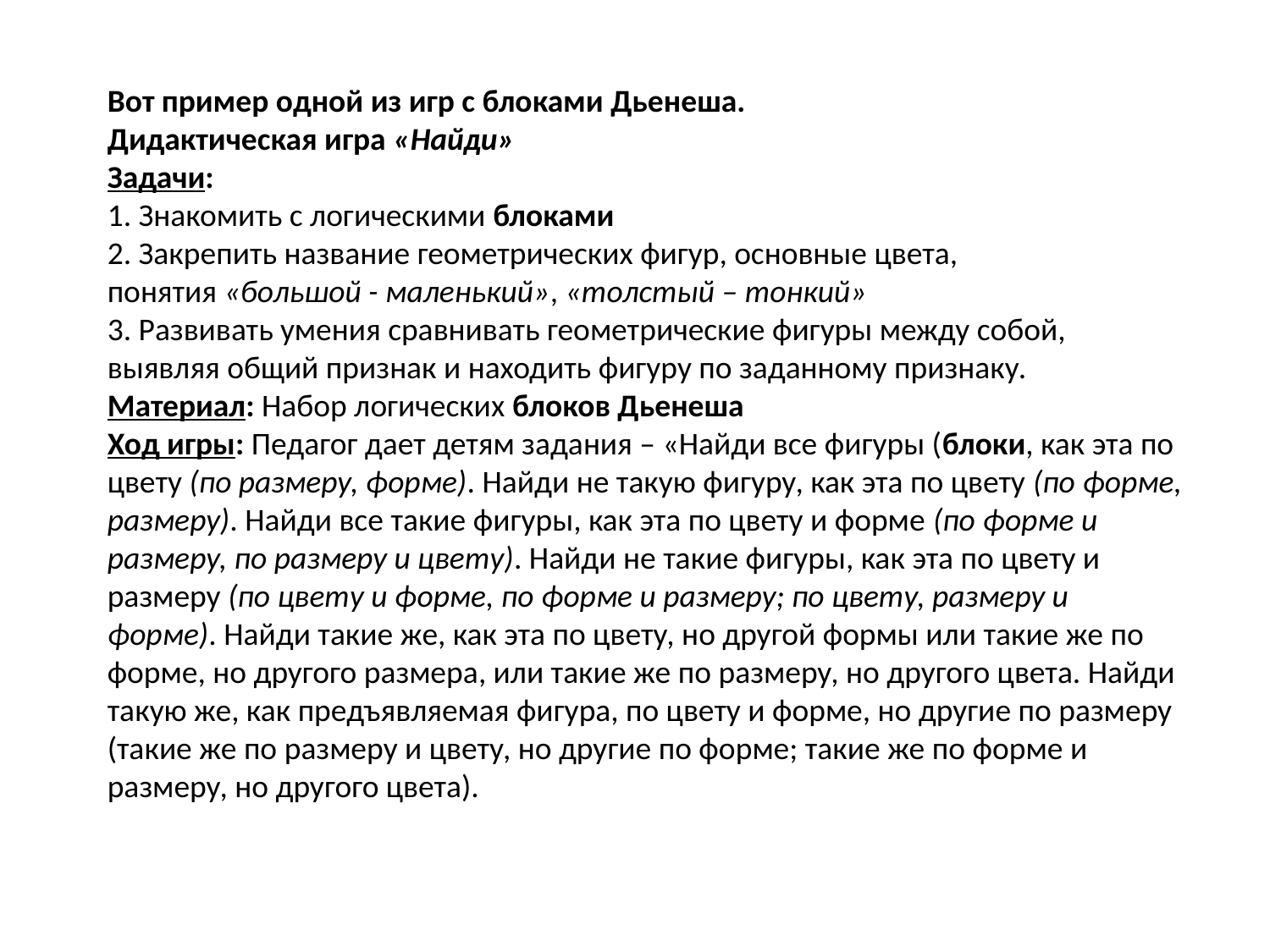

Вот пример одной из игр с блоками Дьенеша.
Дидактическая игра «Найди»
Задачи:
1. Знакомить с логическими блоками
2. Закрепить название геометрических фигур, основные цвета, понятия «большой - маленький», «толстый – тонкий»
3. Развивать умения сравнивать геометрические фигуры между собой, выявляя общий признак и находить фигуру по заданному признаку.
Материал: Набор логических блоков Дьенеша
Ход игры: Педагог дает детям задания – «Найди все фигуры (блоки, как эта по цвету (по размеру, форме). Найди не такую фигуру, как эта по цвету (по форме, размеру). Найди все такие фигуры, как эта по цвету и форме (по форме и размеру, по размеру и цвету). Найди не такие фигуры, как эта по цвету и размеру (по цвету и форме, по форме и размеру; по цвету, размеру и форме). Найди такие же, как эта по цвету, но другой формы или такие же по форме, но другого размера, или такие же по размеру, но другого цвета. Найди такую же, как предъявляемая фигура, по цвету и форме, но другие по размеру (такие же по размеру и цвету, но другие по форме; такие же по форме и размеру, но другого цвета).